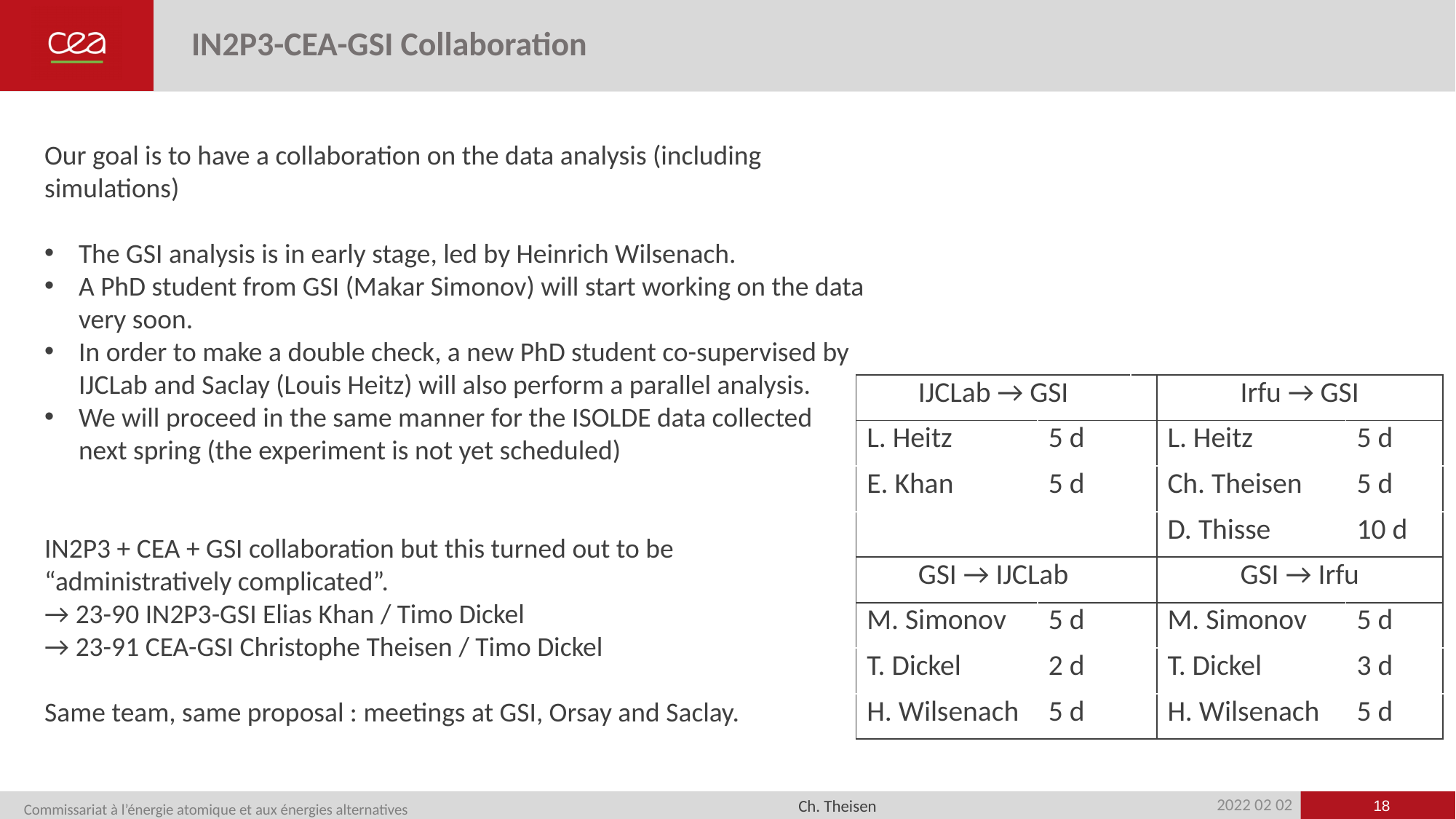

# IN2P3-CEA-GSI Collaboration
Our goal is to have a collaboration on the data analysis (including simulations)

The GSI analysis is in early stage, led by Heinrich Wilsenach.
A PhD student from GSI (Makar Simonov) will start working on the data very soon.
In order to make a double check, a new PhD student co-supervised by IJCLab and Saclay (Louis Heitz) will also perform a parallel analysis.
We will proceed in the same manner for the ISOLDE data collected next spring (the experiment is not yet scheduled)

IN2P3 + CEA + GSI collaboration but this turned out to be “administratively complicated”.
→ 23-90 IN2P3-GSI Elias Khan / Timo Dickel
→ 23-91 CEA-GSI Christophe Theisen / Timo Dickel

Same team, same proposal : meetings at GSI, Orsay and Saclay.
| IJCLab → GSI |  |  | Irfu → GSI |  |
| --- | --- | --- | --- | --- |
| L. Heitz | 5 d |  | L. Heitz | 5 d |
| E. Khan | 5 d |  | Ch. Theisen | 5 d |
|  |  |  | D. Thisse | 10 d |
| GSI → IJCLab |  |  | GSI → Irfu |  |
| M. Simonov | 5 d |  | M. Simonov | 5 d |
| T. Dickel | 2 d |  | T. Dickel | 3 d |
| H. Wilsenach | 5 d |  | H. Wilsenach | 5 d |
18